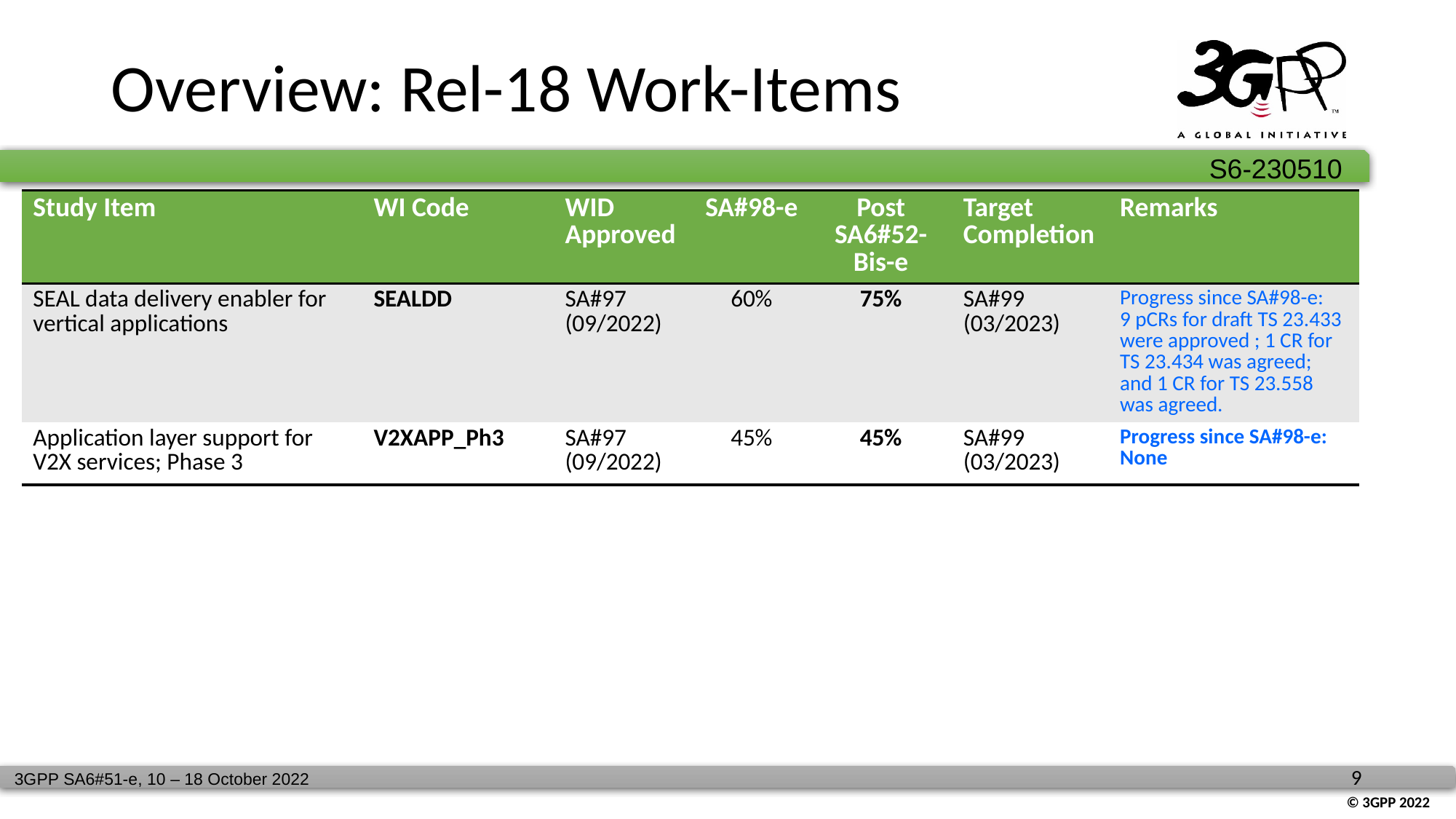

# Overview: Rel-18 Work-Items
| Study Item | WI Code | WID Approved | SA#98-e | Post SA6#52-Bis-e | Target Completion | Remarks |
| --- | --- | --- | --- | --- | --- | --- |
| SEAL data delivery enabler for vertical applications | SEALDD | SA#97 (09/2022) | 60% | 75% | SA#99 (03/2023) | Progress since SA#98-e: 9 pCRs for draft TS 23.433 were approved ; 1 CR for TS 23.434 was agreed; and 1 CR for TS 23.558 was agreed. |
| Application layer support for V2X services; Phase 3 | V2XAPP\_Ph3 | SA#97 (09/2022) | 45% | 45% | SA#99 (03/2023) | Progress since SA#98-e: None |